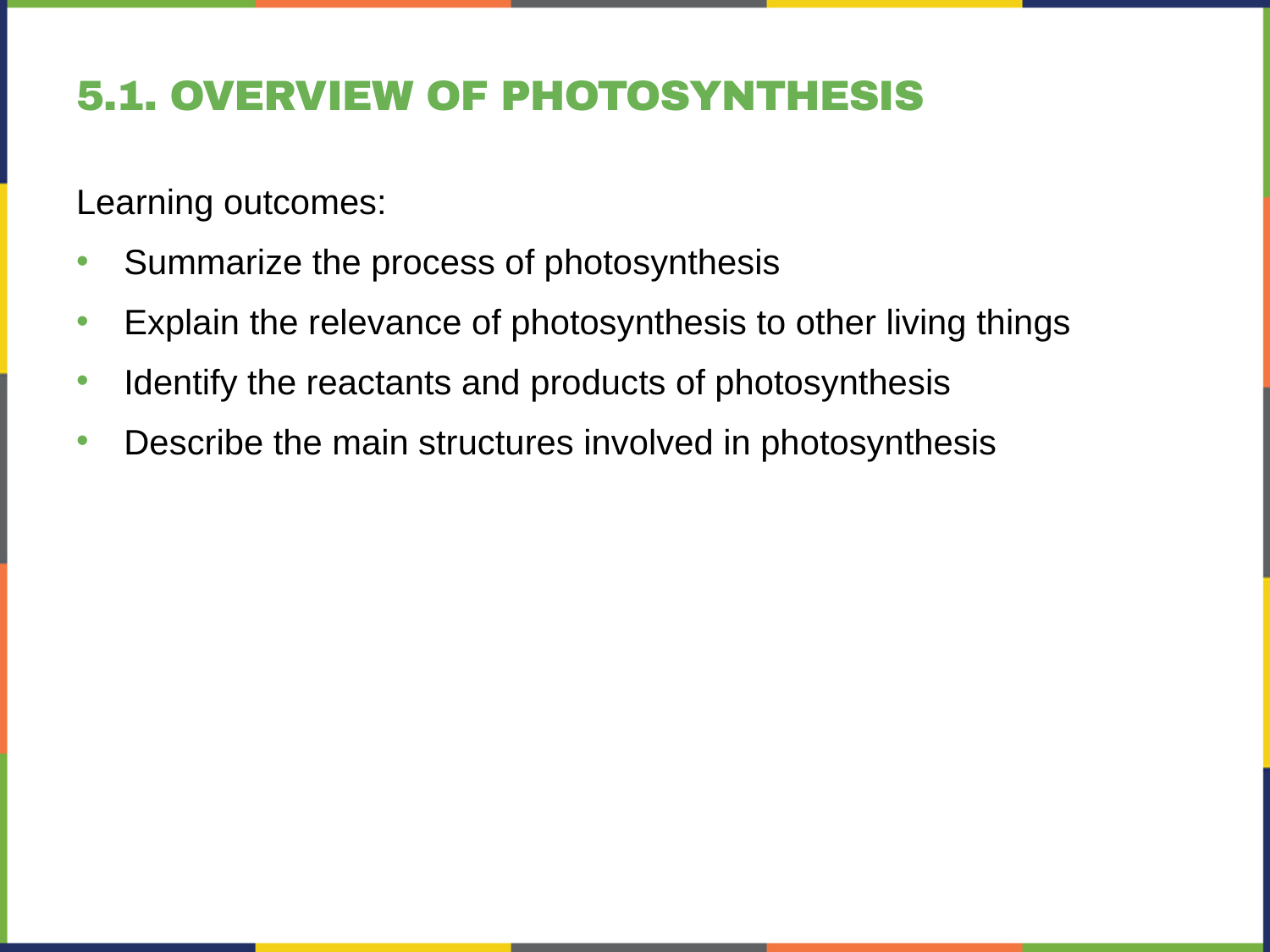

# 5.1. overview of photosynthesis
Learning outcomes:
Summarize the process of photosynthesis
Explain the relevance of photosynthesis to other living things
Identify the reactants and products of photosynthesis
Describe the main structures involved in photosynthesis